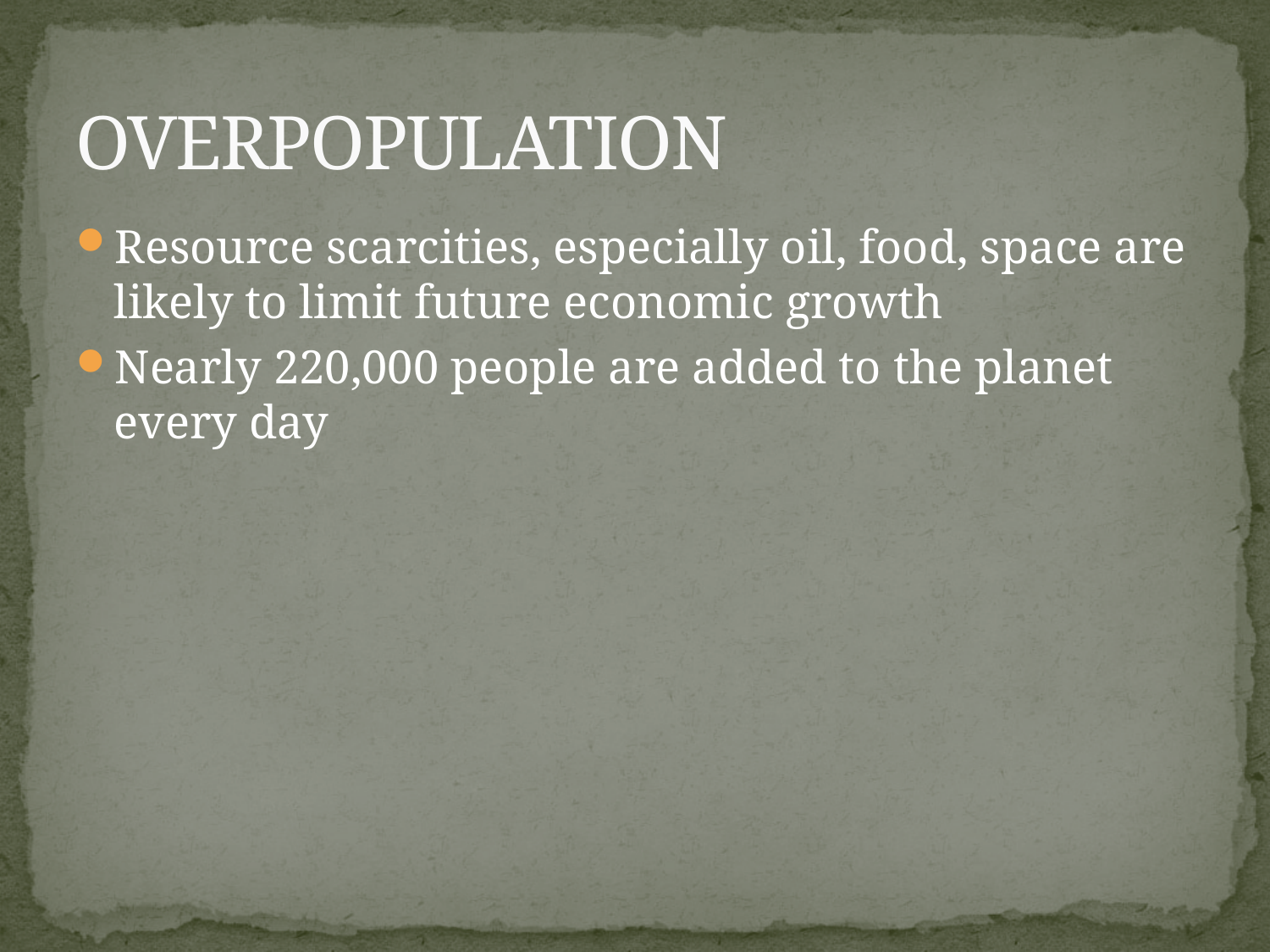

# OVERPOPULATION
Resource scarcities, especially oil, food, space are likely to limit future economic growth
Nearly 220,000 people are added to the planet every day